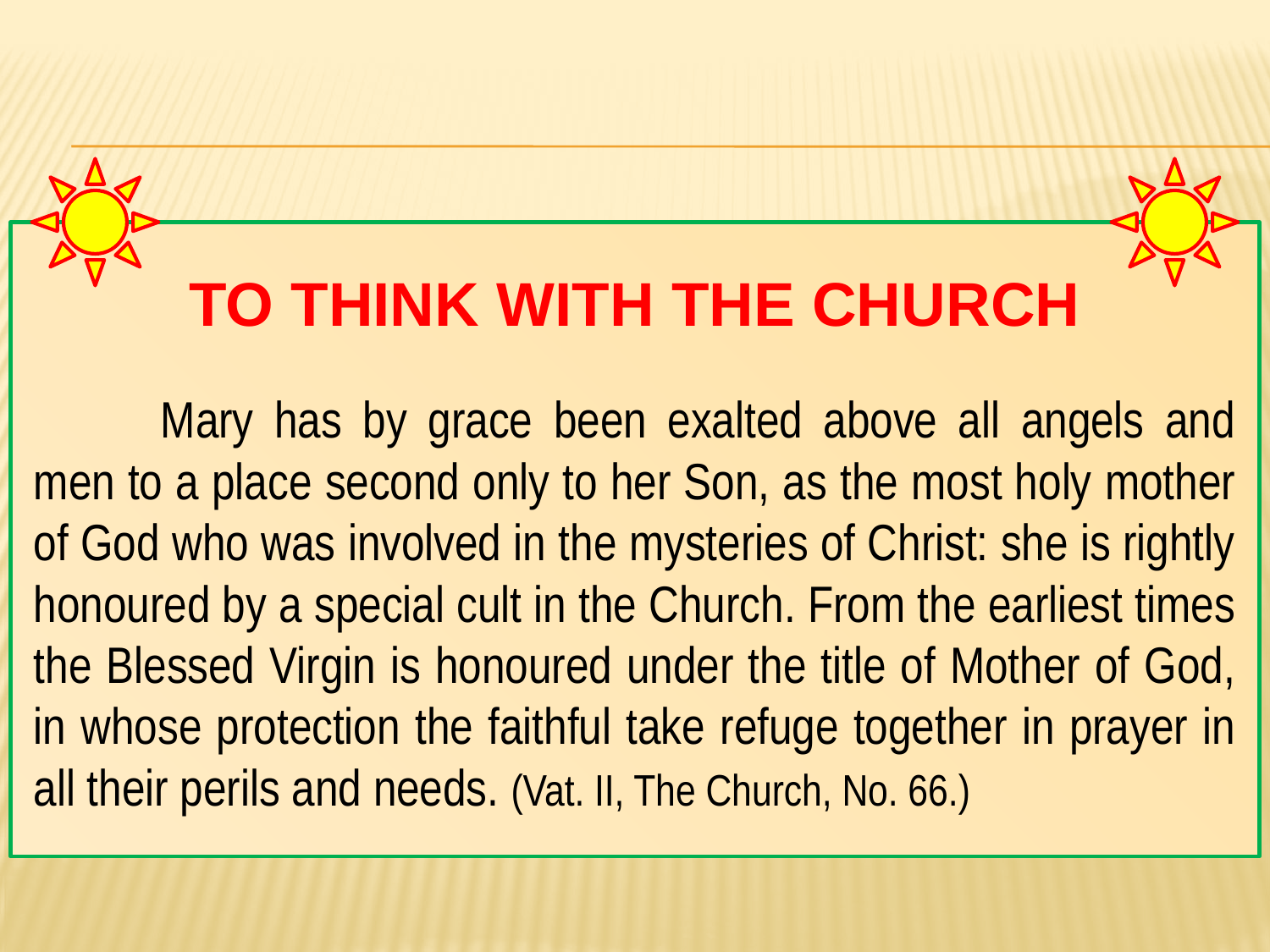

# To Think with the Church
	Mary has by grace been exalted above all angels and men to a place second only to her Son, as the most holy mother of God who was involved in the mysteries of Christ: she is rightly honoured by a special cult in the Church. From the earliest times the Blessed Virgin is honoured under the title of Mother of God, in whose protection the faithful take refuge together in prayer in all their perils and needs. (Vat. II, The Church, No. 66.)